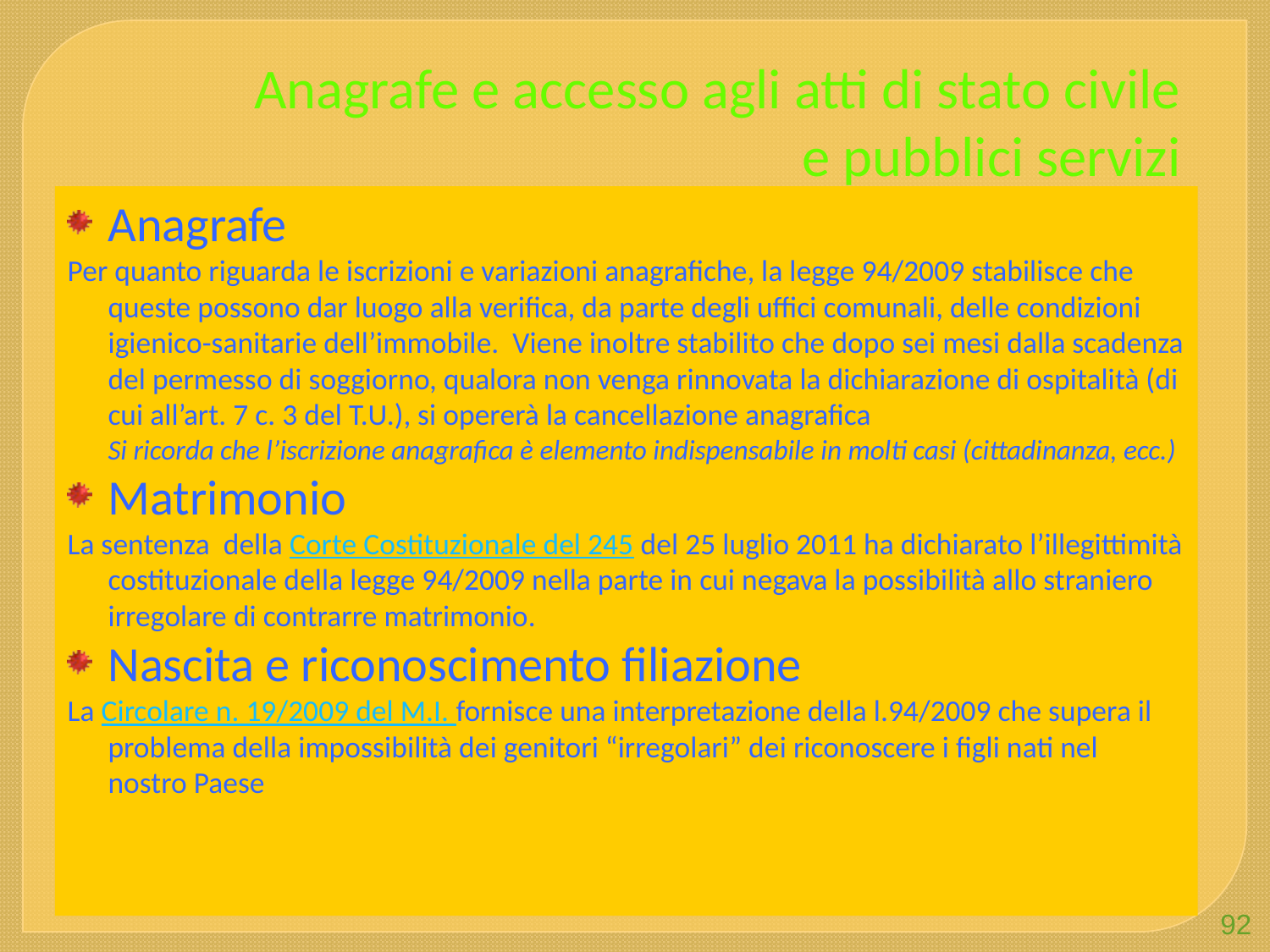

Anagrafe e accesso agli atti di stato civile
e pubblici servizi
Anagrafe
Per quanto riguarda le iscrizioni e variazioni anagrafiche, la legge 94/2009 stabilisce che queste possono dar luogo alla verifica, da parte degli uffici comunali, delle condizioni igienico-sanitarie dell’immobile.  Viene inoltre stabilito che dopo sei mesi dalla scadenza del permesso di soggiorno, qualora non venga rinnovata la dichiarazione di ospitalità (di cui all’art. 7 c. 3 del T.U.), si opererà la cancellazione anagrafica
	Si ricorda che l’iscrizione anagrafica è elemento indispensabile in molti casi (cittadinanza, ecc.)
Matrimonio
La sentenza  della Corte Costituzionale del 245 del 25 luglio 2011 ha dichiarato l’illegittimità costituzionale della legge 94/2009 nella parte in cui negava la possibilità allo straniero irregolare di contrarre matrimonio.
Nascita e riconoscimento filiazione
La Circolare n. 19/2009 del M.I. fornisce una interpretazione della l.94/2009 che supera il problema della impossibilità dei genitori “irregolari” dei riconoscere i figli nati nel nostro Paese

92